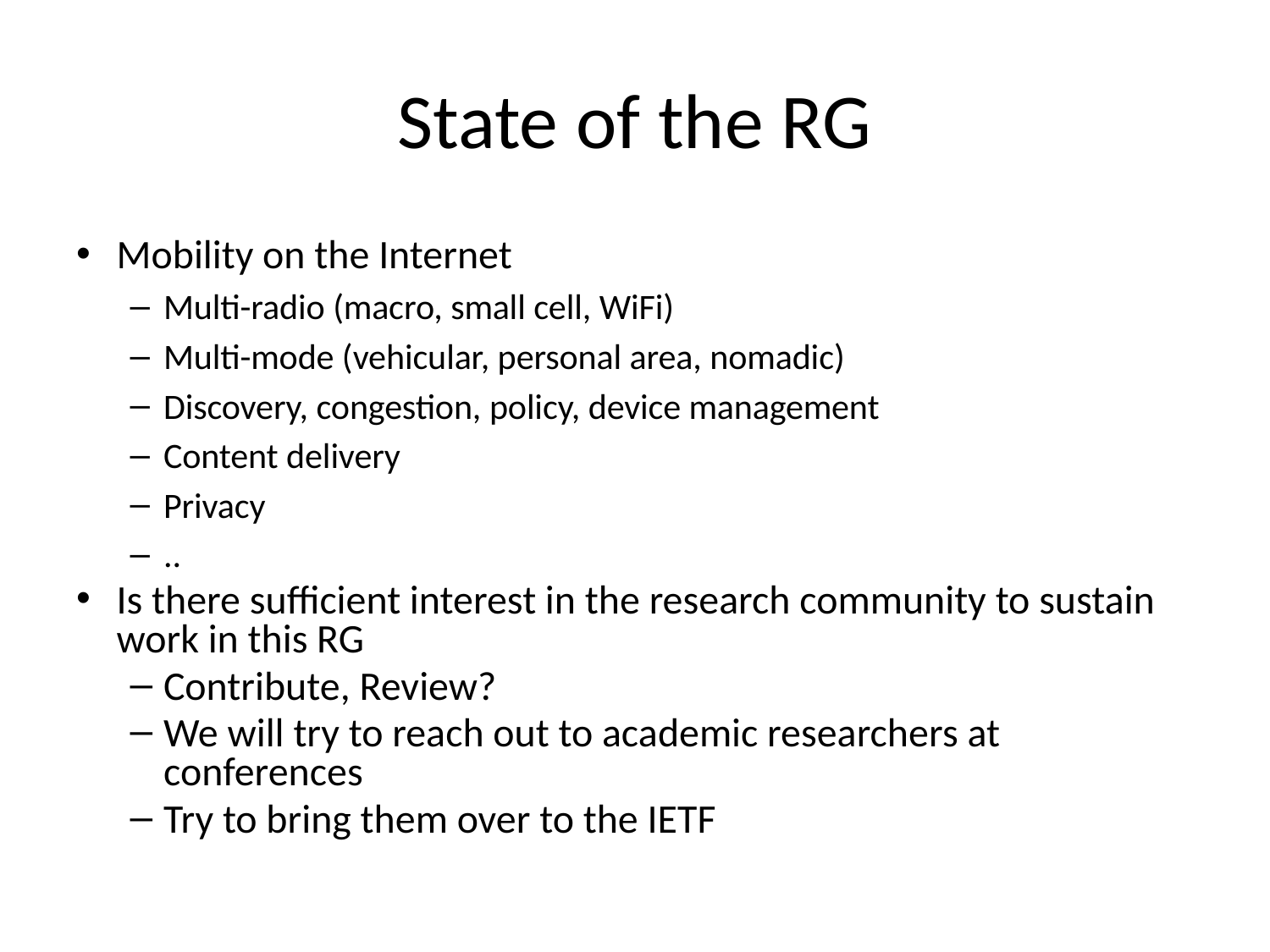

# State of the RG
Mobility on the Internet
Multi-radio (macro, small cell, WiFi)
Multi-mode (vehicular, personal area, nomadic)
Discovery, congestion, policy, device management
Content delivery
Privacy
..
Is there sufficient interest in the research community to sustain work in this RG
Contribute, Review?
We will try to reach out to academic researchers at conferences
Try to bring them over to the IETF